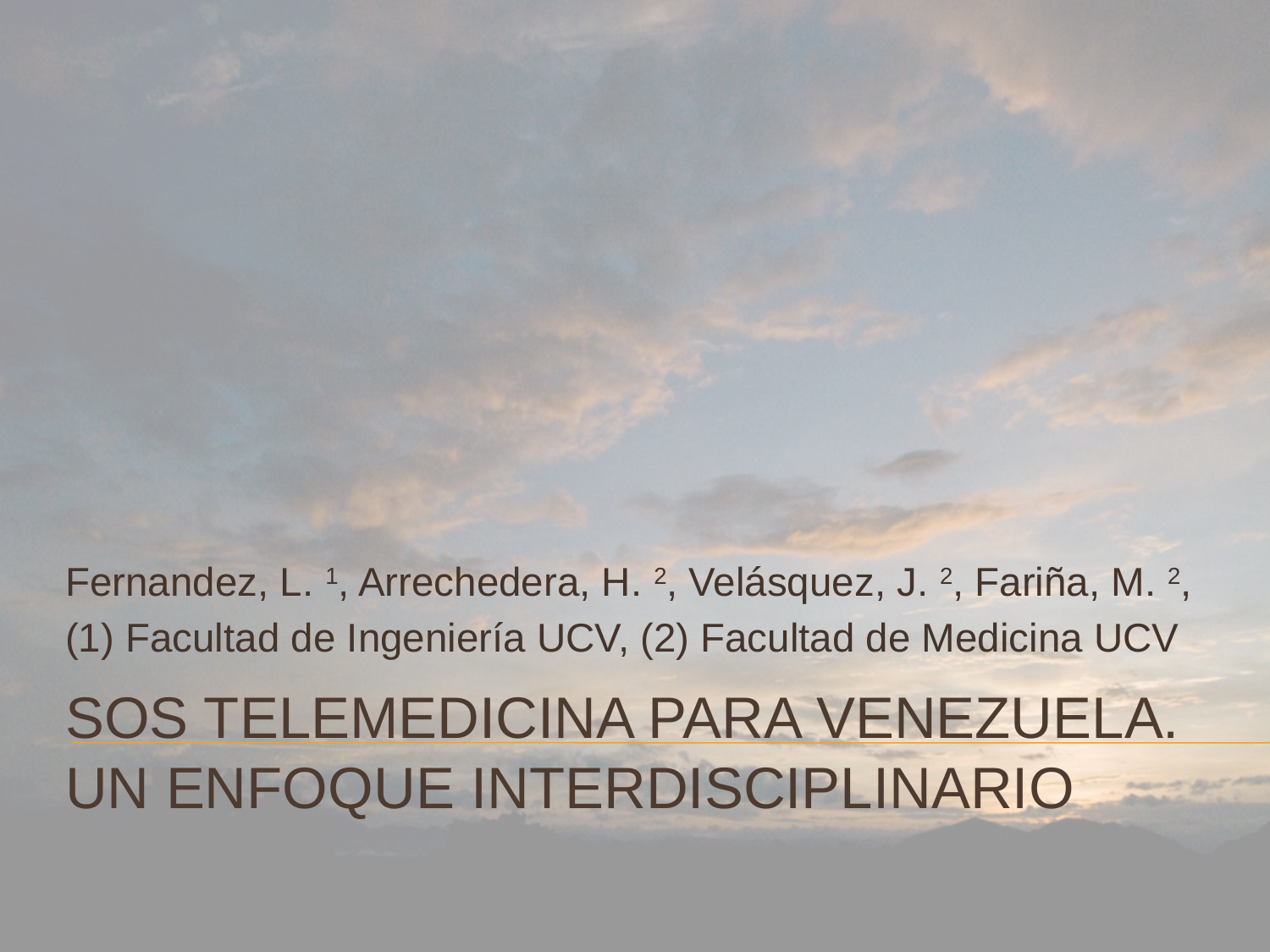

Fernandez, L. 1, Arrechedera, H. 2, Velásquez, J. 2, Fariña, M. 2,
(1) Facultad de Ingeniería UCV, (2) Facultad de Medicina UCV
# SOS Telemedicina para Venezuela. Un enfoque interdisciplinario